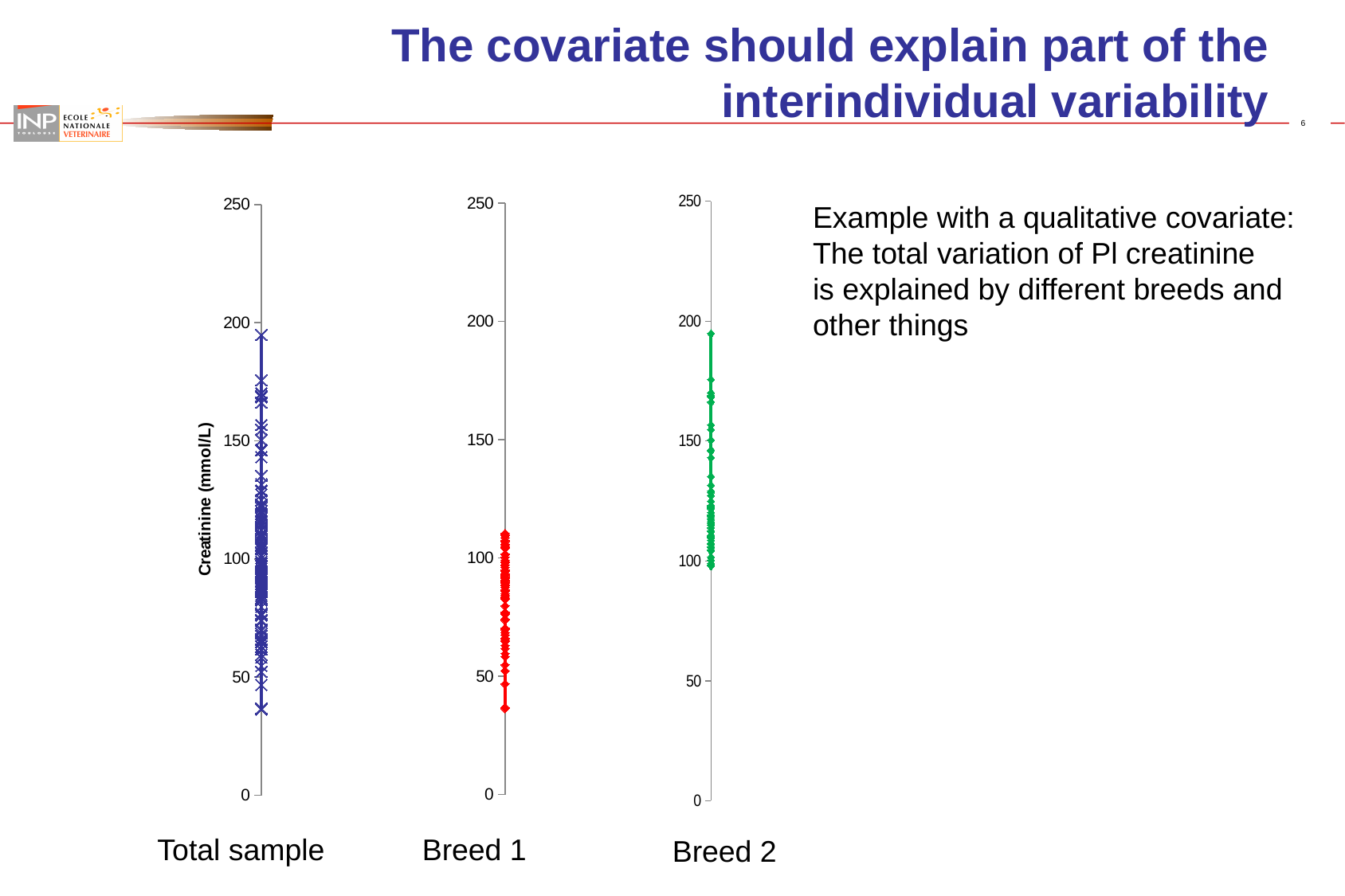

# The covariate should explain part of the interindividual variability

### Chart

| Category | creat |
|---|---|

### Chart

| Category | creat |
|---|---|
Example with a qualitative covariate:
The total variation of Pl creatinine
is explained by different breeds and other things

### Chart

| Category | creat |
|---|---|
Total sample
Breed 1
Breed 2